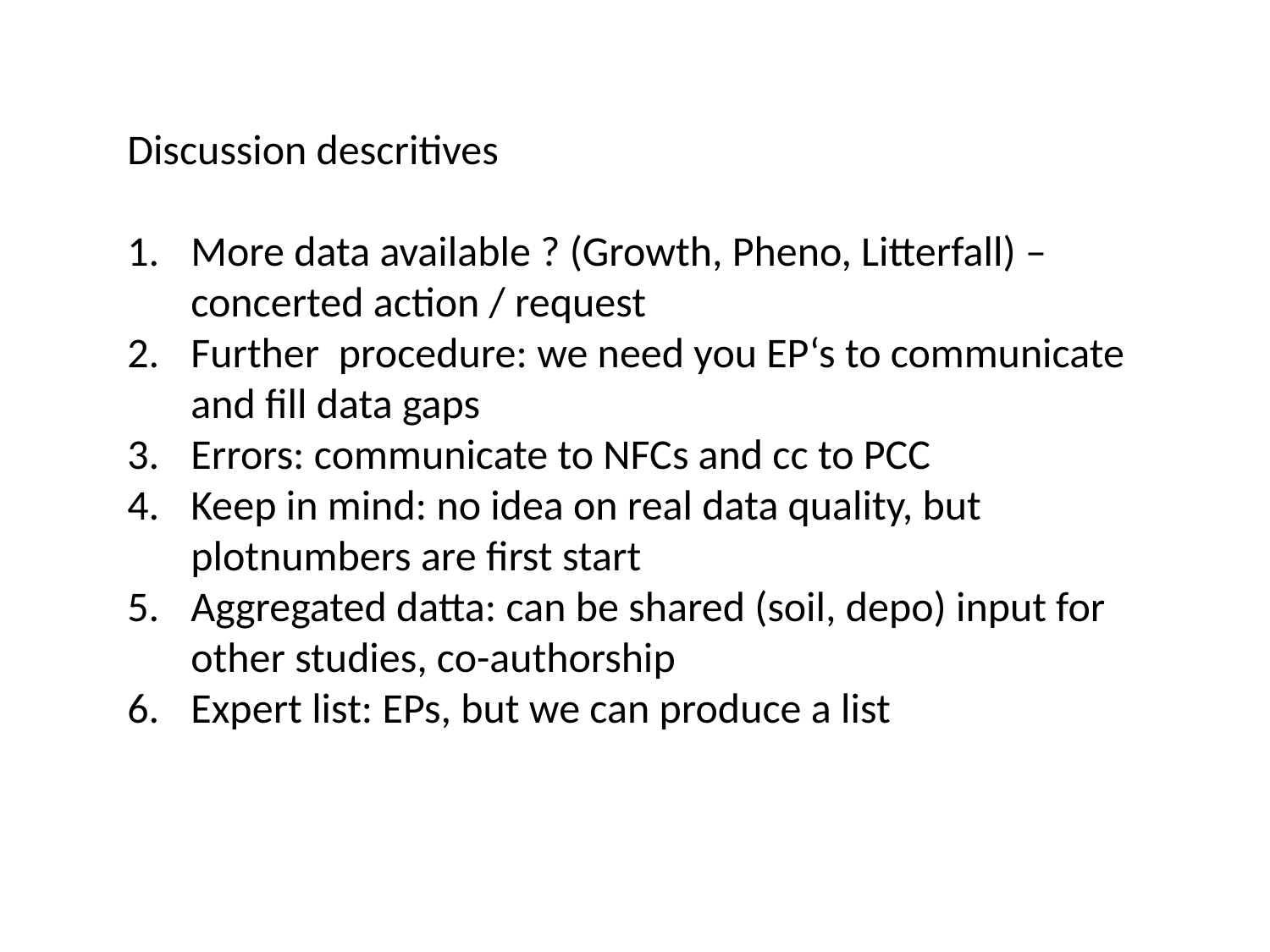

Discussion descritives

More data available ? (Growth, Pheno, Litterfall) – concerted action / request
Further  procedure: we need you EP‘s to communicate and fill data gaps
Errors: communicate to NFCs and cc to PCC
Keep in mind: no idea on real data quality, but plotnumbers are first start
Aggregated datta: can be shared (soil, depo) input for other studies, co-authorship
Expert list: EPs, but we can produce a list